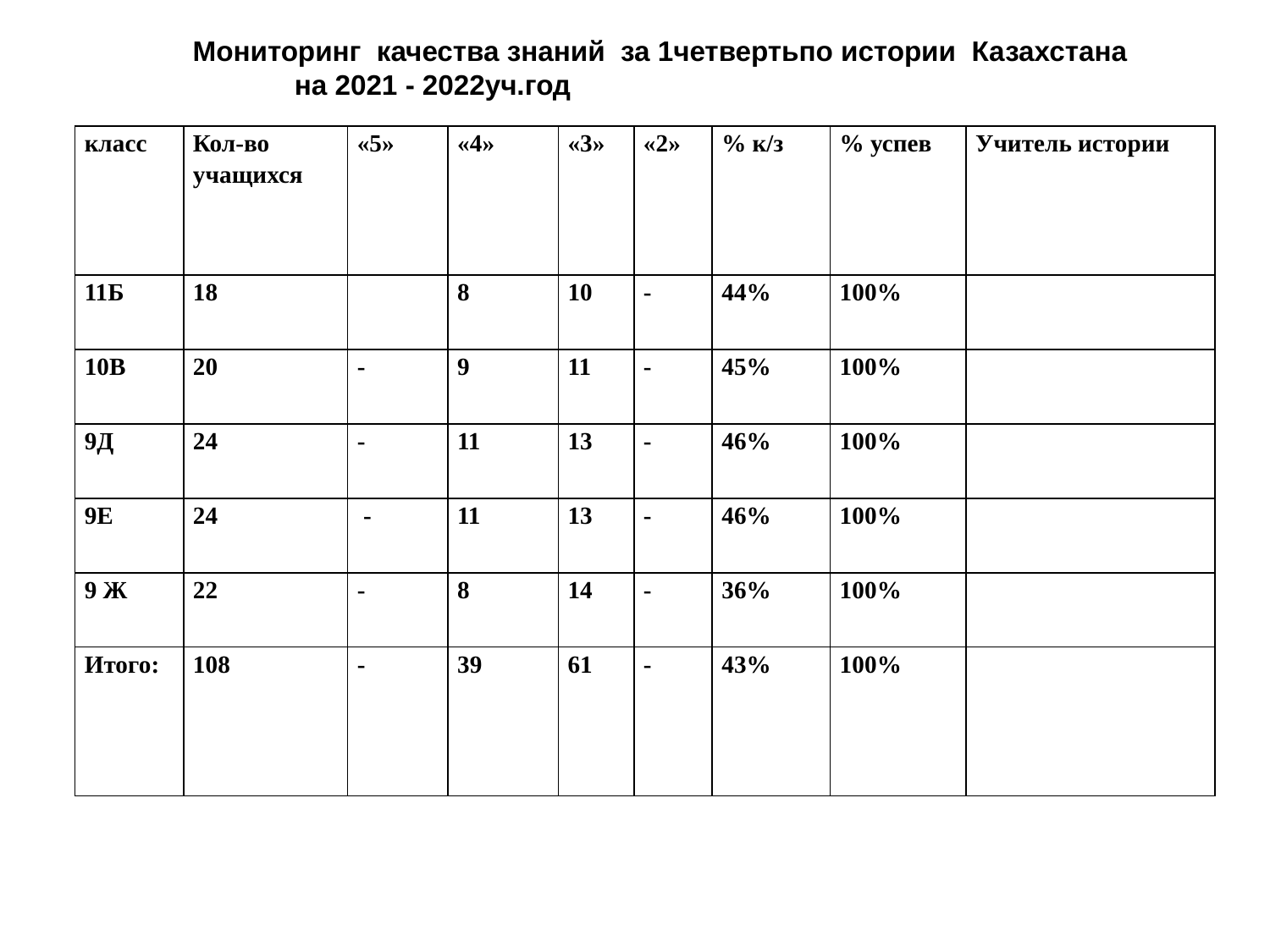

Мониторинг  качества знаний  за 1четвертьпо истории  Казахстана
                                    на 2021 - 2022уч.год

| класс | Кол-во учащихся | «5» | «4» | «3» | «2» | % к/з | % успев | Учитель истории |
| --- | --- | --- | --- | --- | --- | --- | --- | --- |
| 11Б | 18 |  | 8 | 10 | - | 44% | 100% |  |
| 10В | 20 | - | 9 | 11 | - | 45% | 100% |  |
| 9Д | 24 | - | 11 | 13 | - | 46% | 100% |  |
| 9Е | 24 | - | 11 | 13 | - | 46% | 100% |  |
| 9 Ж | 22 | - | 8 | 14 | - | 36% | 100% |  |
| Итого: | 108 | - | 39 | 61 | - | 43% | 100% |  |